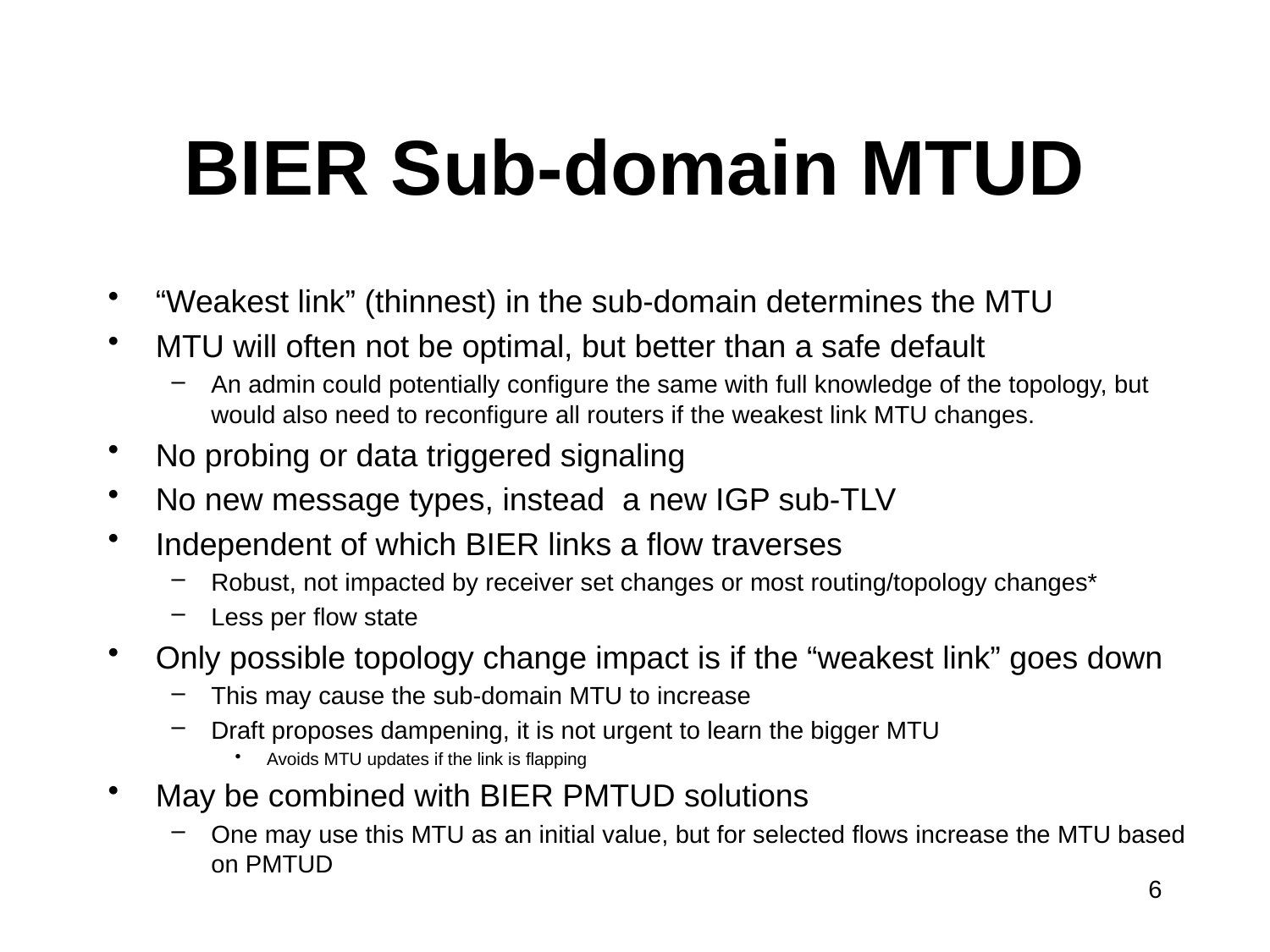

# BIER Sub-domain MTUD
“Weakest link” (thinnest) in the sub-domain determines the MTU
MTU will often not be optimal, but better than a safe default
An admin could potentially configure the same with full knowledge of the topology, but would also need to reconfigure all routers if the weakest link MTU changes.
No probing or data triggered signaling
No new message types, instead  a new IGP sub-TLV
Independent of which BIER links a flow traverses
Robust, not impacted by receiver set changes or most routing/topology changes*
Less per flow state
Only possible topology change impact is if the “weakest link” goes down
This may cause the sub-domain MTU to increase
Draft proposes dampening, it is not urgent to learn the bigger MTU
Avoids MTU updates if the link is flapping
May be combined with BIER PMTUD solutions
One may use this MTU as an initial value, but for selected flows increase the MTU based on PMTUD

6